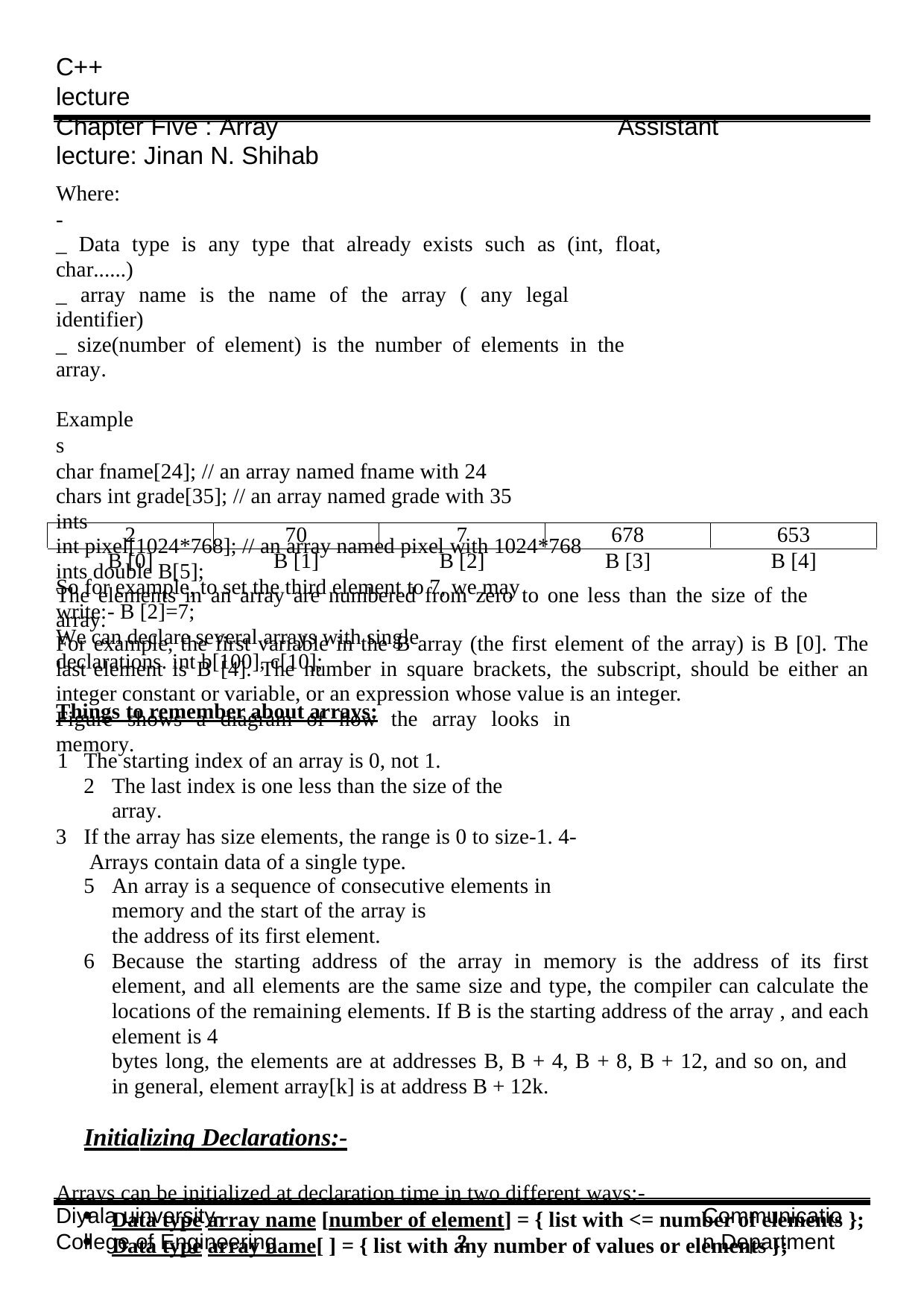

C++ lecture
Chapter Five : Array                                               Assistant lecture: Jinan N. Shihab

Where:-
_ Data type is any type that already exists such as (int, float, char......)
_ array name is the name of the array ( any legal identifier)
_ size(number of element) is the number of elements in the array.

Examples
char fname[24]; // an array named fname with 24 chars int grade[35]; // an array named grade with 35 ints
int pixel[1024*768]; // an array named pixel with 1024*768 ints double B[5];
The elements in an array are numbered from zero to one less than the size of the array.
For example, the first variable in the B array (the first element of the array) is B [0]. The last element is B [4]. The number in square brackets, the subscript, should be either an integer constant or variable, or an expression whose value is an integer.
Figure shows a diagram of how the array looks in memory.

| 2 | 70 | 7 | 678 | 653 |
| --- | --- | --- | --- | --- |
| B [0] | B [1] | B [2] | B [3] | B [4] |
So for example, to set the third element to 7, we may write:- B [2]=7;
We can declare several arrays with single declarations. int b[100], c[10];

Things to remember about arrays:

The starting index of an array is 0, not 1.
The last index is one less than the size of the array.
If the array has size elements, the range is 0 to size-1. 4-   Arrays contain data of a single type.
An array is a sequence of consecutive elements in memory and the start of the array is
the address of its first element.
Because the starting address of the array in memory is the address of its first element, and all elements are the same size and type, the compiler can calculate the locations of the remaining elements. If B is the starting address of the array , and each element is 4
bytes long, the elements are at addresses B, B + 4, B + 8, B + 12, and so on, and in general, element array[k] is at address B + 12k.

Initializing Declarations:-

Arrays can be initialized at declaration time in two different ways:-
Data type array name [number of element] = { list with <= number of elements };
Data type array name[ ] = { list with any number of values or elements };
Diyala uinversity- College of Engineering
Communication Department
2